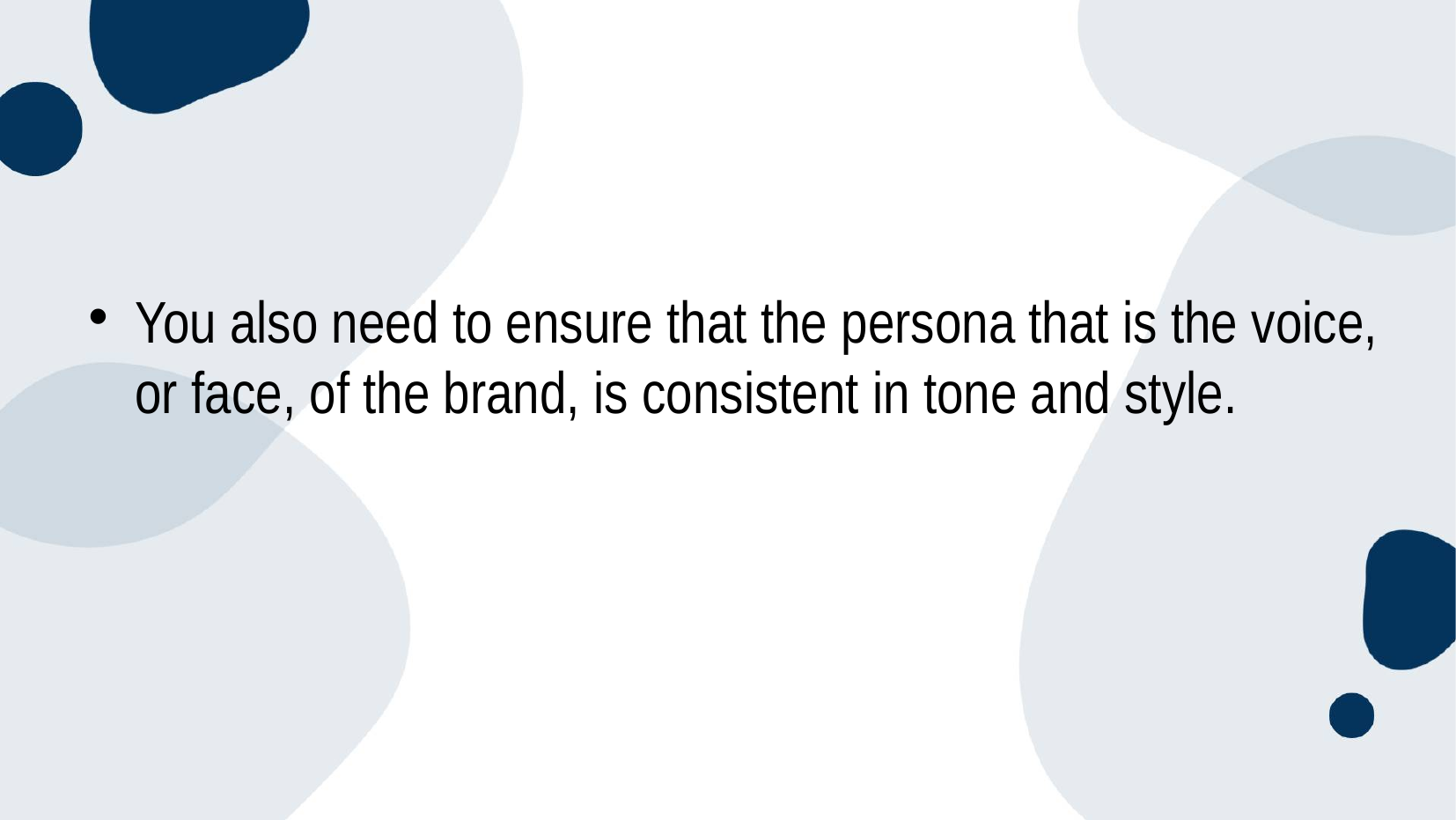

You also need to ensure that the persona that is the voice, or face, of the brand, is consistent in tone and style.